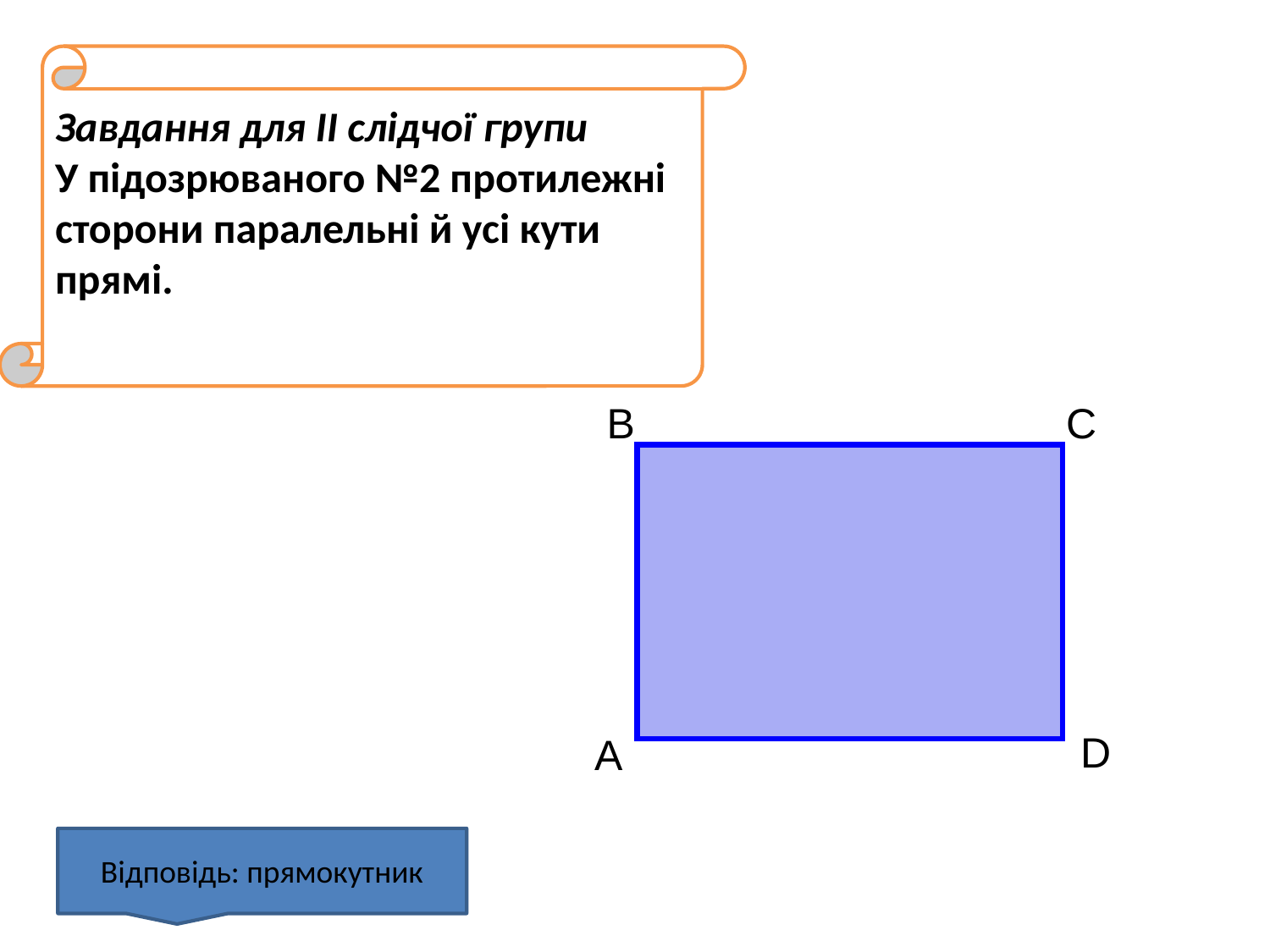

Завдання для ІІ слідчої групи
У підозрюваного №2 протилежні сторони паралельні й усі кути прямі.

B
C

D
A

Відповідь: прямокутник